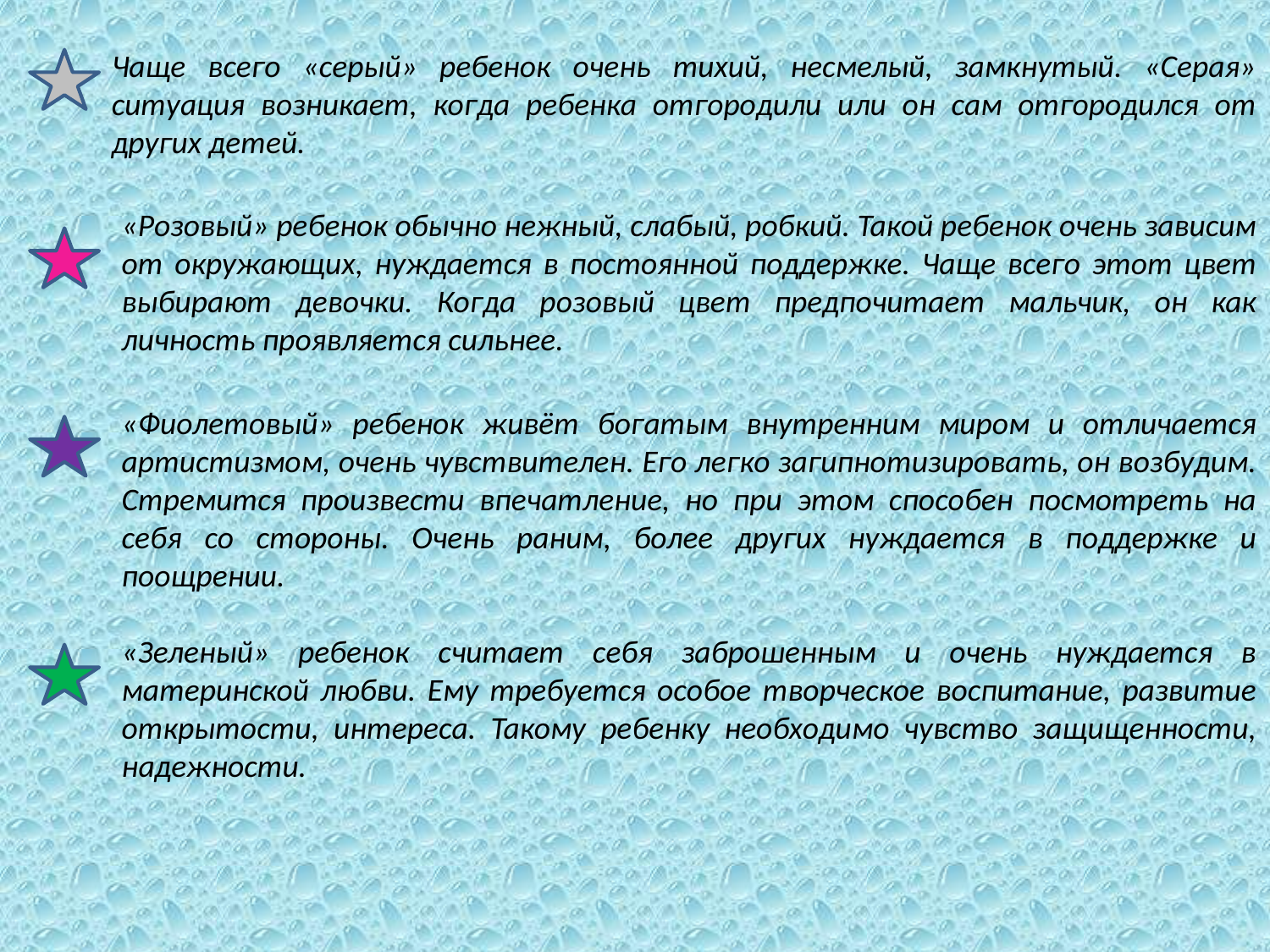

Чаще всего «серый» ребенок очень тихий, несмелый, замкнутый. «Серая» ситуация возникает, когда ребенка отгородили или он сам отгородился от других детей.

«Розовый» ребенок обычно нежный, слабый, робкий. Такой ребенок очень зависим от окружающих, нуждается в постоянной поддержке. Чаще всего этот цвет выбирают девочки. Когда розовый цвет предпочитает мальчик, он как личность проявляется сильнее.

«Фиолетовый» ребенок живёт богатым внутренним миром и отличается артистизмом, очень чувствителен. Его легко загипнотизировать, он возбудим. Стремится произвести впечатление, но при этом способен посмотреть на себя со стороны. Очень раним, более других нуждается в поддержке и поощрении.

«Зеленый» ребенок считает себя заброшенным и очень нуждается в материнской любви. Ему требуется особое творческое воспитание, развитие открытости, интереса. Такому ребенку необходимо чувство защищенности, надежности.